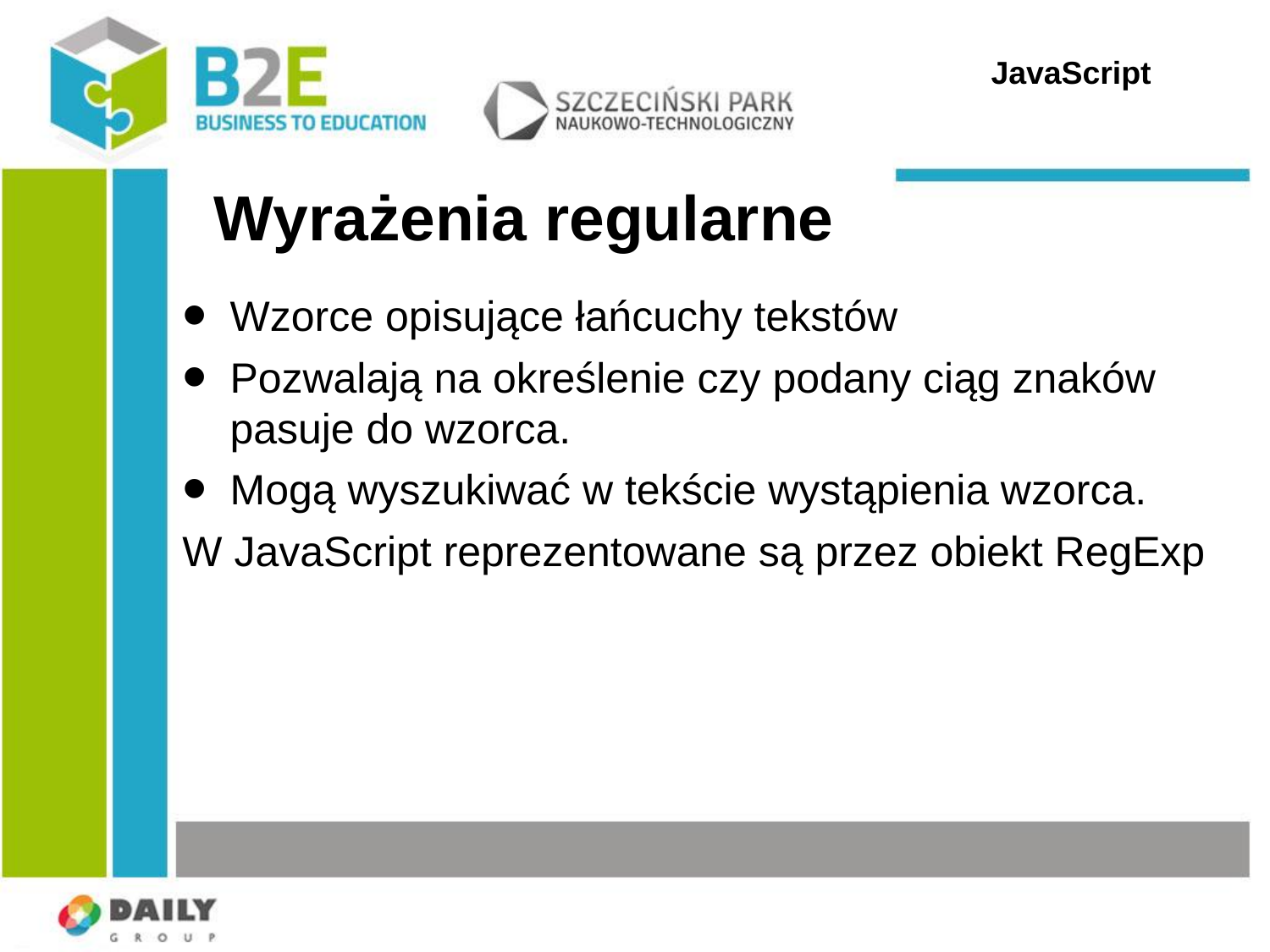

JavaScript
Wyrażenia regularne
Wzorce opisujące łańcuchy tekstów
Pozwalają na określenie czy podany ciąg znaków pasuje do wzorca.
Mogą wyszukiwać w tekście wystąpienia wzorca.
W JavaScript reprezentowane są przez obiekt RegExp